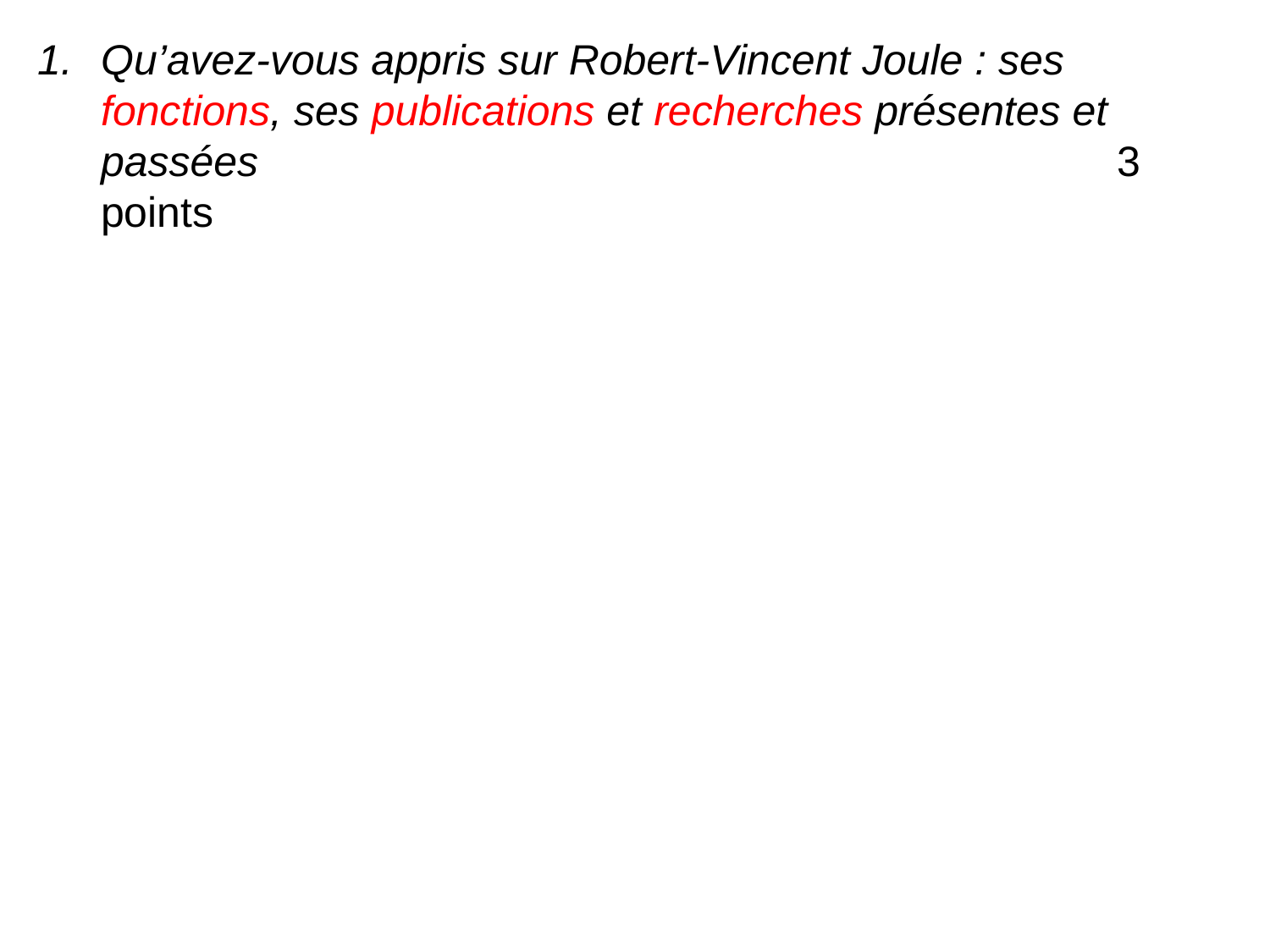

Qu’avez-vous appris sur Robert-Vincent Joule : ses fonctions, ses publications et recherches présentes et passées							3 points